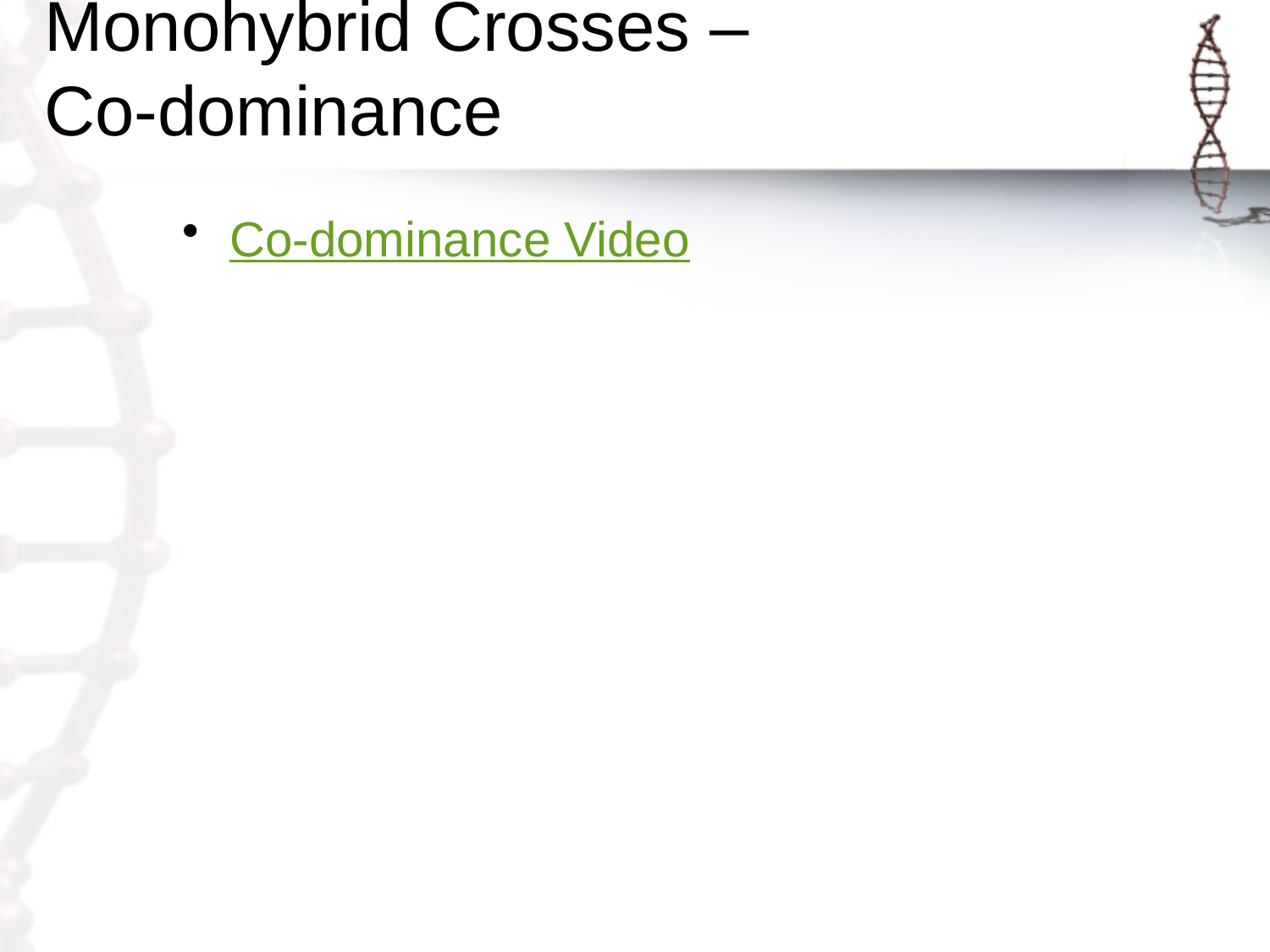

# Monohybrid Crosses – Co-dominance
Co-dominance Video